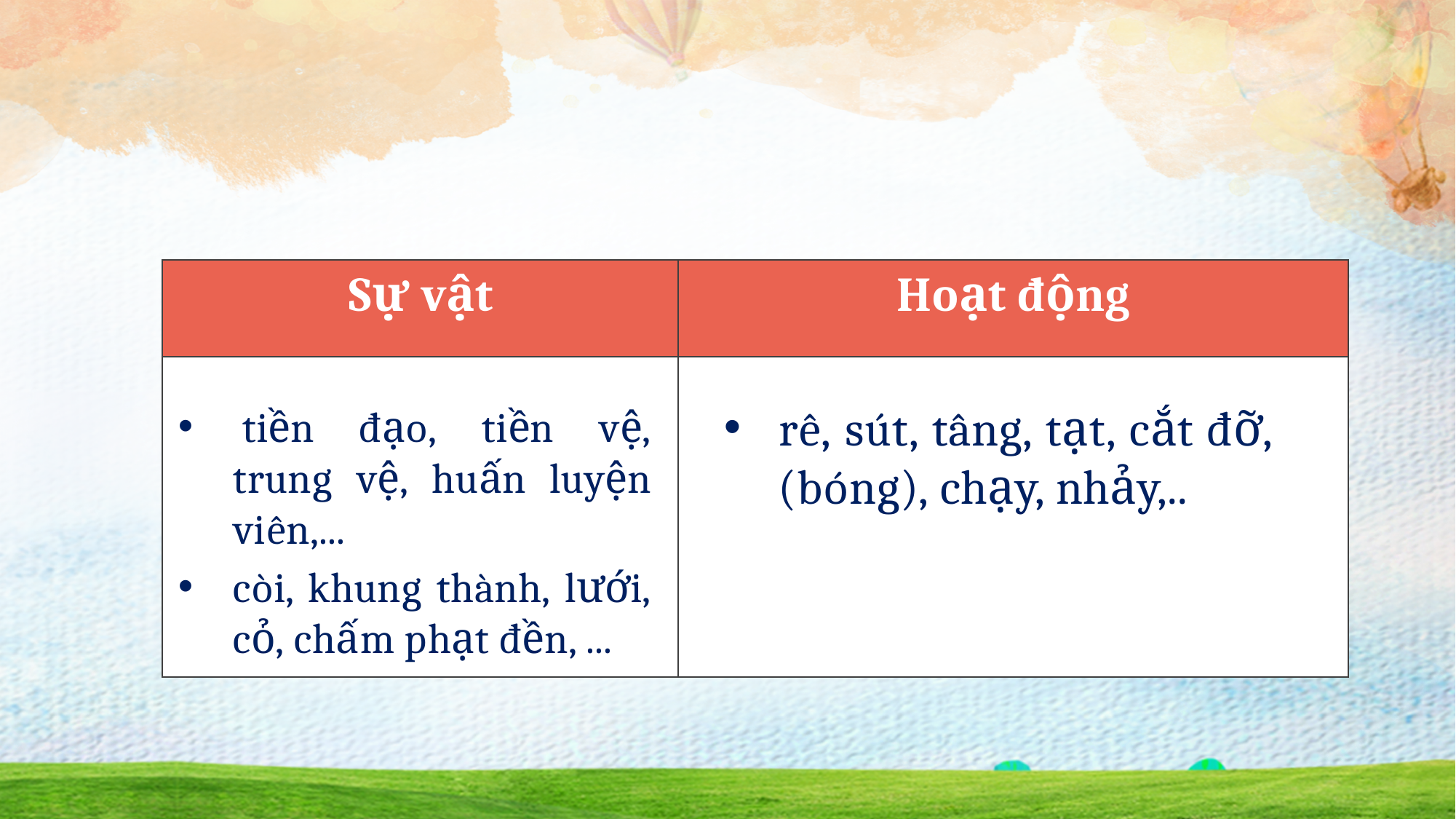

| Sự vật | Hoạt động |
| --- | --- |
|  |  |
rê, sút, tâng, tạt, cắt đỡ, (bóng), chạy, nhảy,..
 tiền đạo, tiền vệ, trung vệ, huấn luyện viên,...
còi, khung thành, lưới, cỏ, chấm phạt đền, ...